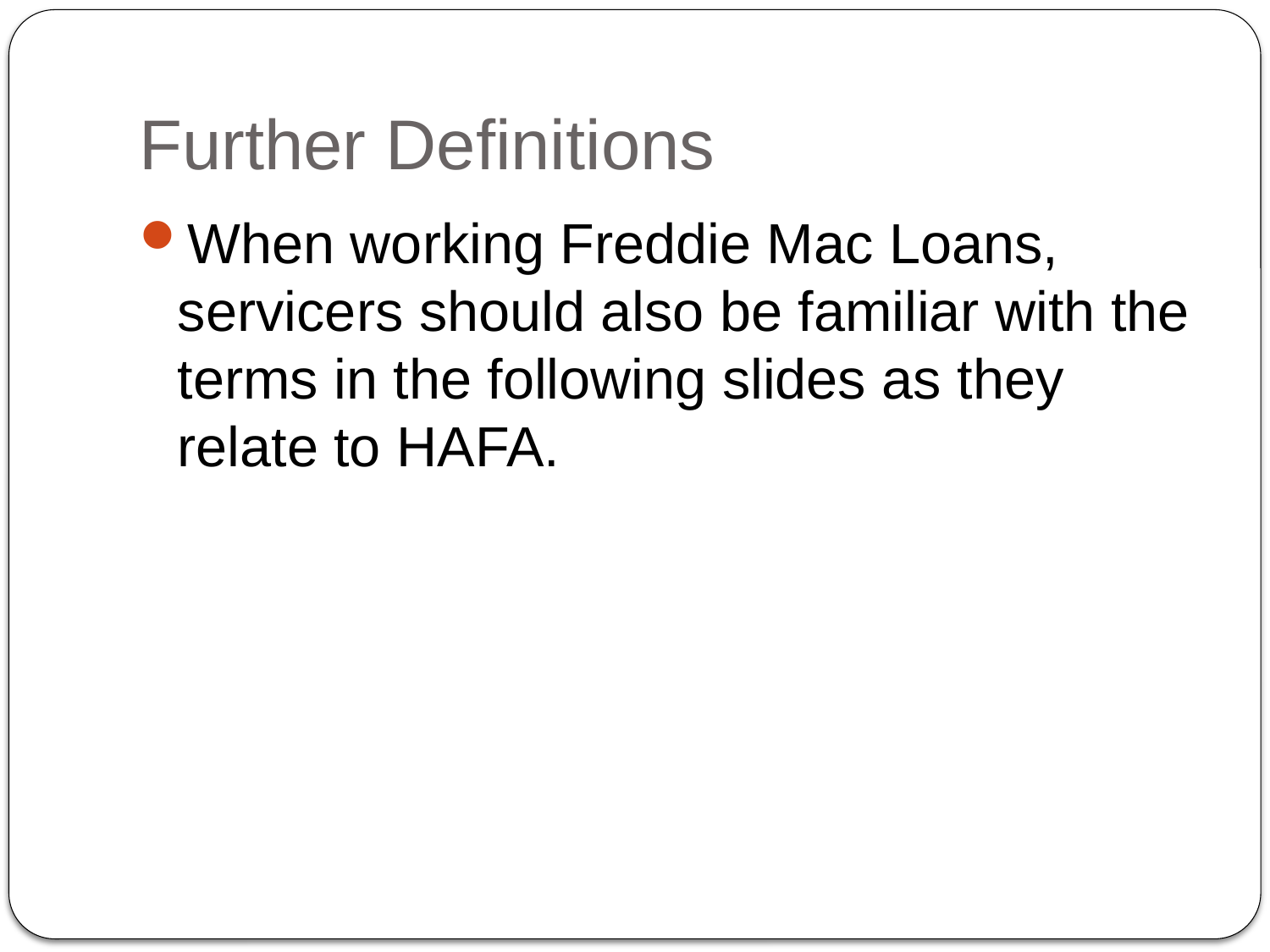

# Further Definitions
When working Freddie Mac Loans, servicers should also be familiar with the terms in the following slides as they relate to HAFA.